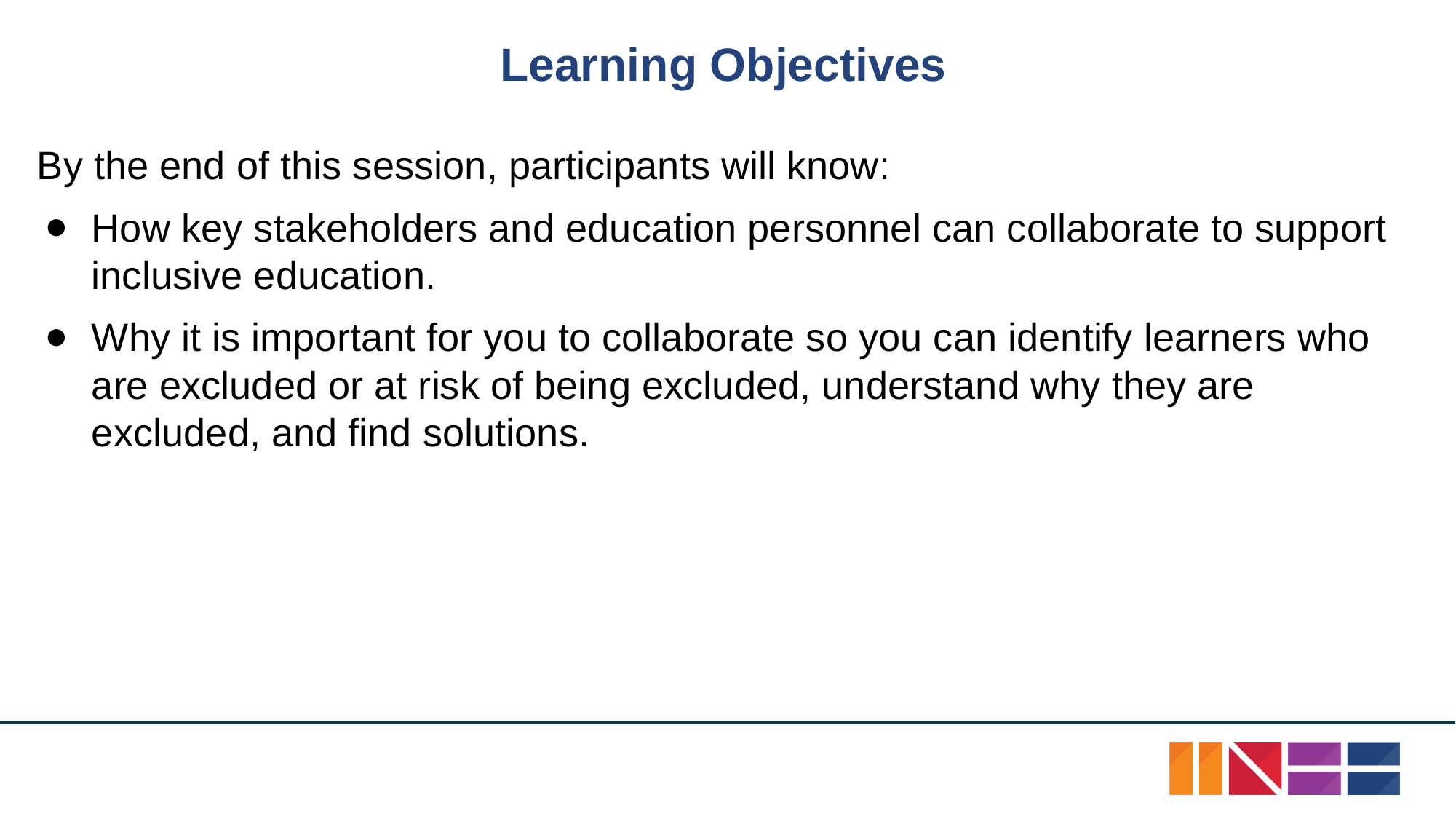

# Learning Objectives
By the end of this session, participants will know:
How key stakeholders and education personnel can collaborate to support inclusive education.
Why it is important for you to collaborate so you can identify learners who are excluded or at risk of being excluded, understand why they are excluded, and find solutions.